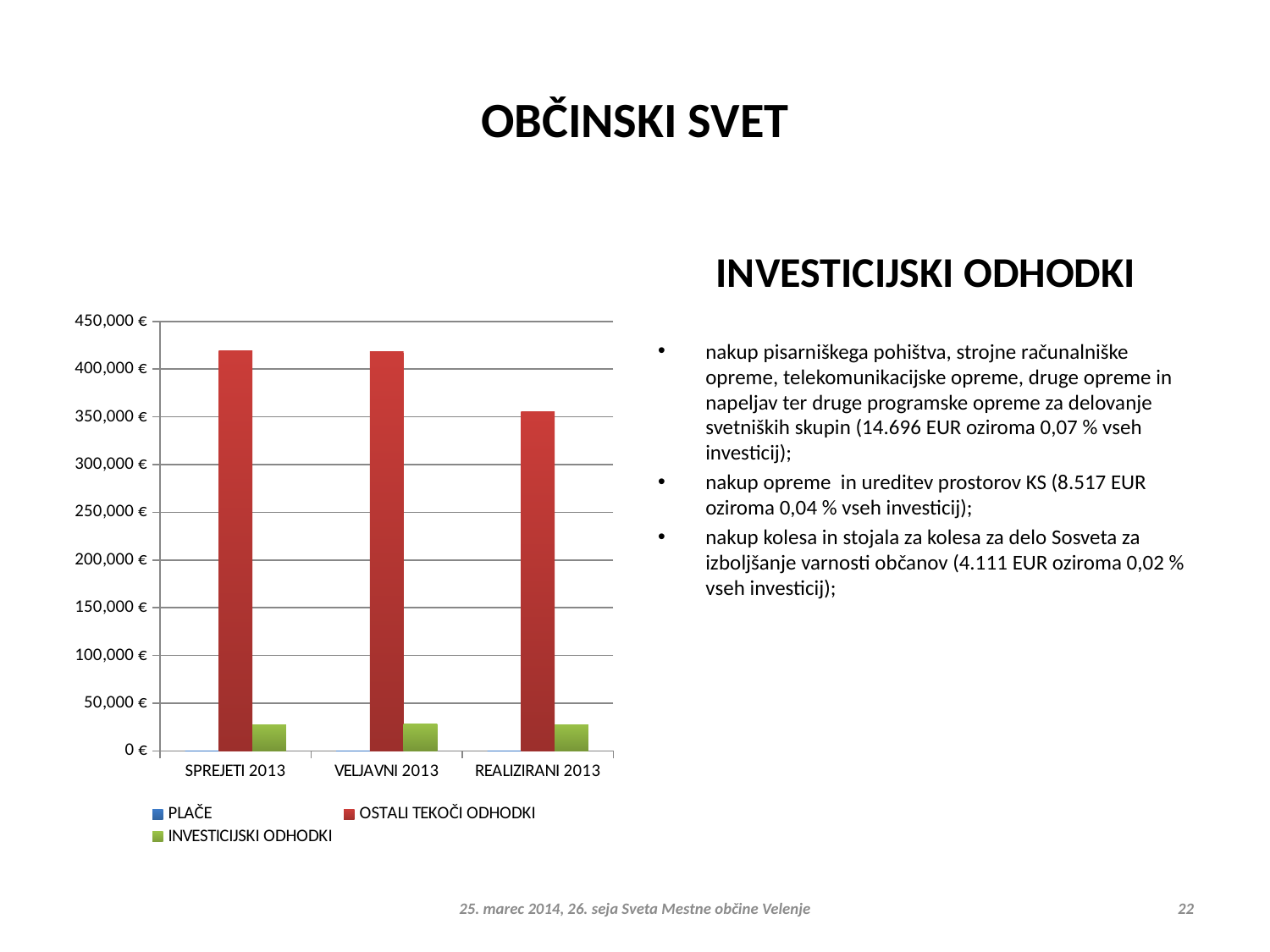

# OBČINSKI SVET

INVESTICIJSKI ODHODKI

### Chart

| Category | PLAČE | OSTALI TEKOČI ODHODKI | INVESTICIJSKI ODHODKI |
|---|---|---|---|
| SPREJETI 2013 | 0.0 | 418951.0 | 27000.0 |
| VELJAVNI 2013 | 0.0 | 418091.0 | 28341.0 |
| REALIZIRANI 2013 | 0.0 | 355804.0 | 27323.0 |
nakup pisarniškega pohištva, strojne računalniške opreme, telekomunikacijske opreme, druge opreme in napeljav ter druge programske opreme za delovanje svetniških skupin (14.696 EUR oziroma 0,07 % vseh investicij);
nakup opreme  in ureditev prostorov KS (8.517 EUR oziroma 0,04 % vseh investicij);
nakup kolesa in stojala za kolesa za delo Sosveta za izboljšanje varnosti občanov (4.111 EUR oziroma 0,02 % vseh investicij);

25. marec 2014, 26. seja Sveta Mestne občine Velenje

22